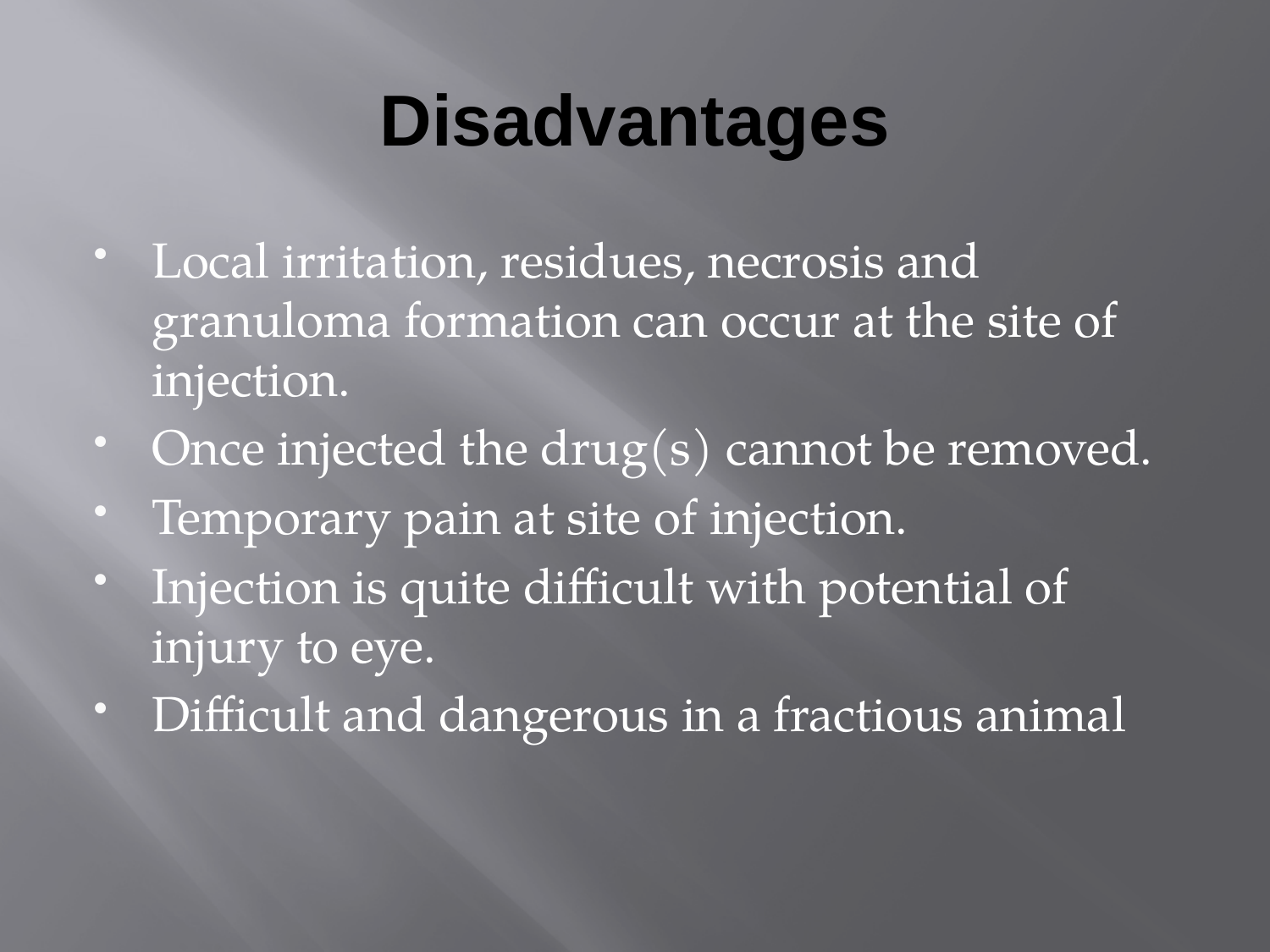

# Disadvantages
Local irritation, residues, necrosis and granuloma formation can occur at the site of injection.
Once injected the drug(s) cannot be removed.
Temporary pain at site of injection.
Injection is quite difficult with potential of injury to eye.
Difficult and dangerous in a fractious animal